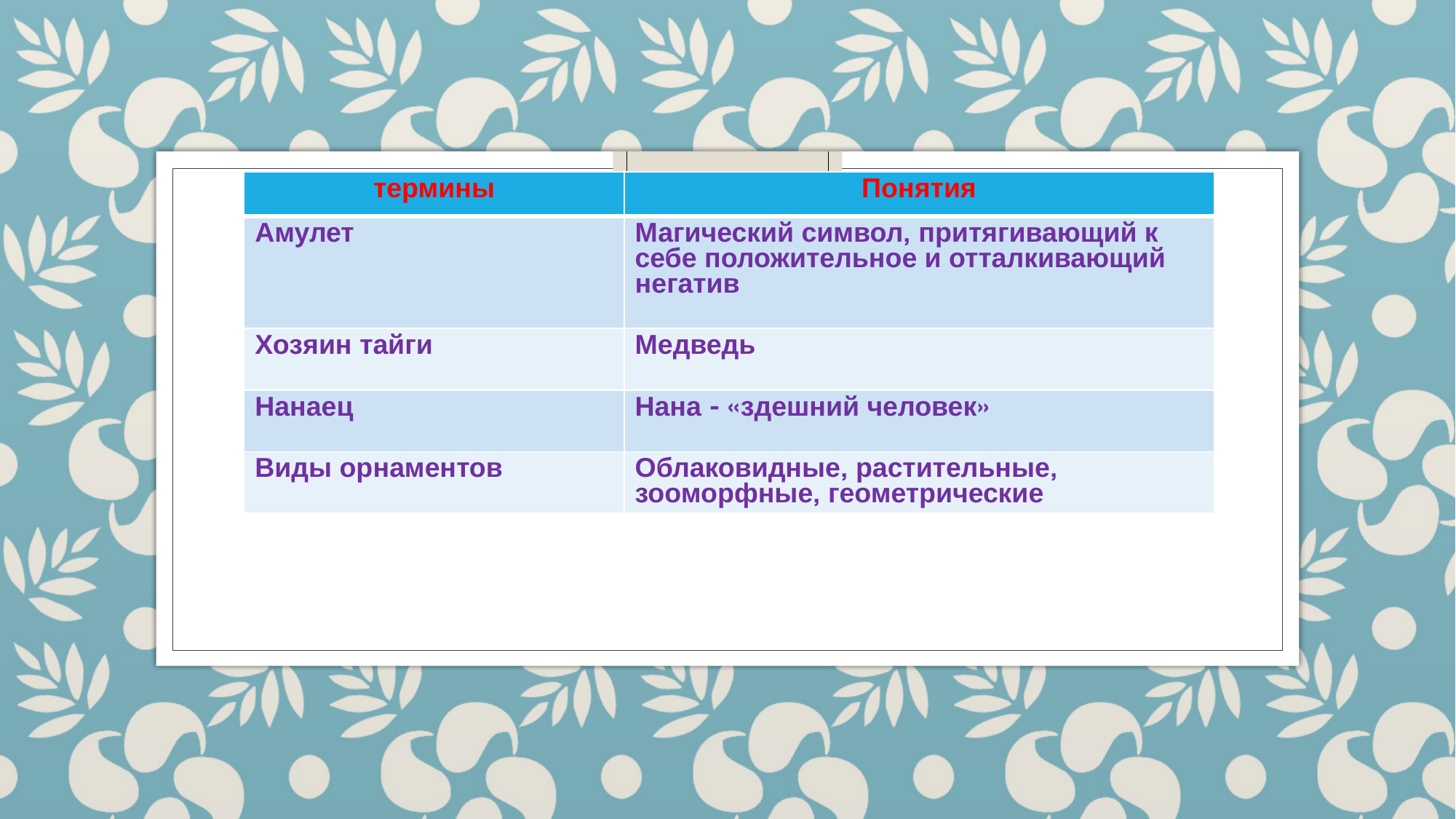

#
| термины | Понятия |
| --- | --- |
| Амулет | Магический символ, притягивающий к себе положительное и отталкивающий негатив |
| Хозяин тайги | Медведь |
| Нанаец | Нана - «здешний человек» |
| Виды орнаментов | Облаковидные, растительные, зооморфные, геометрические |